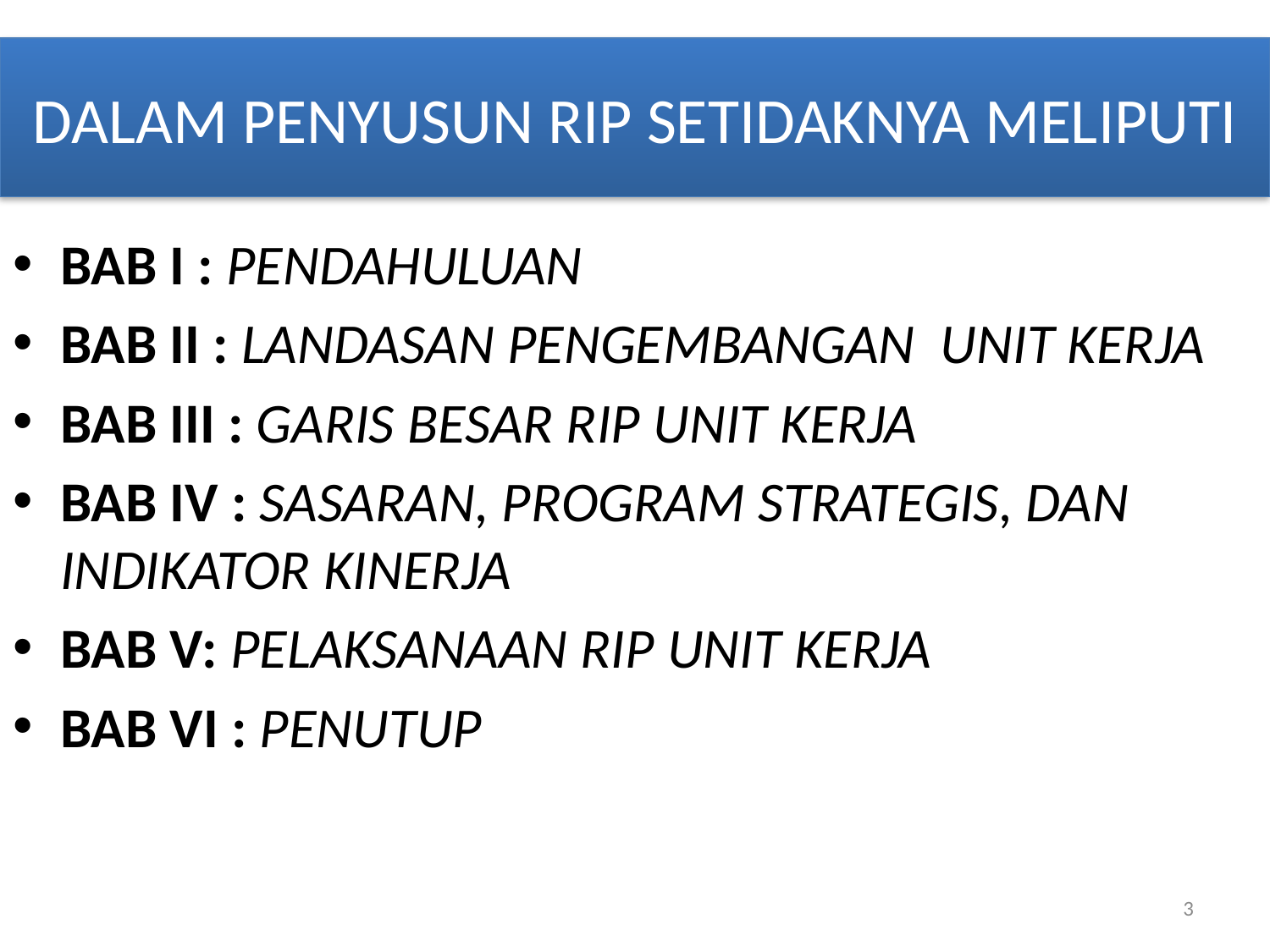

# DALAM PENYUSUN RIP SETIDAKNYA MELIPUTI
BAB I : PENDAHULUAN
BAB II : LANDASAN PENGEMBANGAN  UNIT KERJA
BAB III : GARIS BESAR RIP UNIT KERJA
BAB IV : SASARAN, PROGRAM STRATEGIS, DAN INDIKATOR KINERJA
BAB V: PELAKSANAAN RIP UNIT KERJA
BAB VI : PENUTUP
3